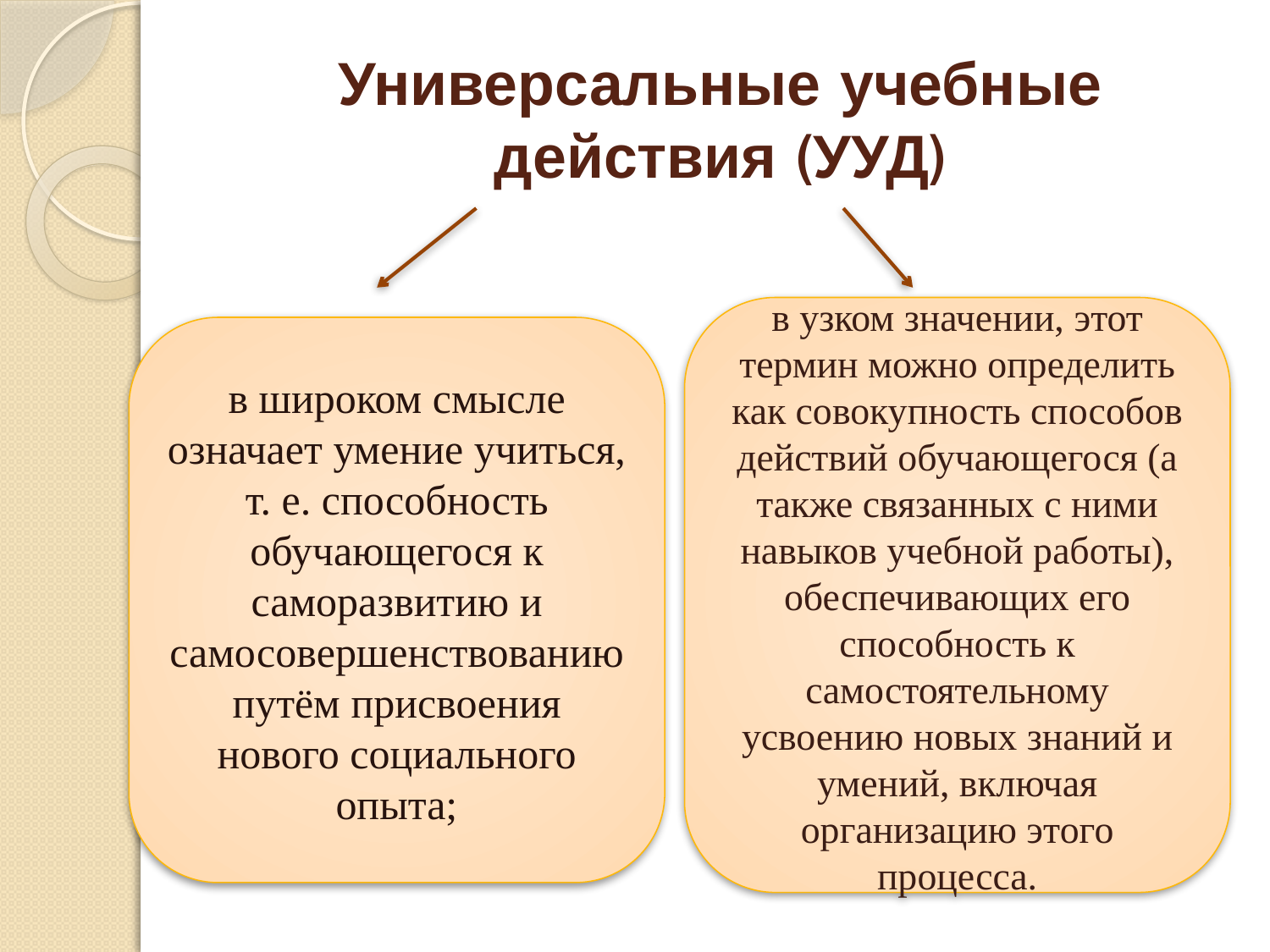

# Универсальные учебные действия (УУД)
в узком значении, этот термин можно определить как совокупность способов действий обучающегося (а также связанных с ними навыков учебной работы), обеспечивающих его способность к самостоятельному усвоению новых знаний и умений, включая организацию этого процесса.
в широком смысле означает умение учиться, т. е. способность обучающегося к саморазвитию и самосовершенствованию путём присвоения нового социального опыта;